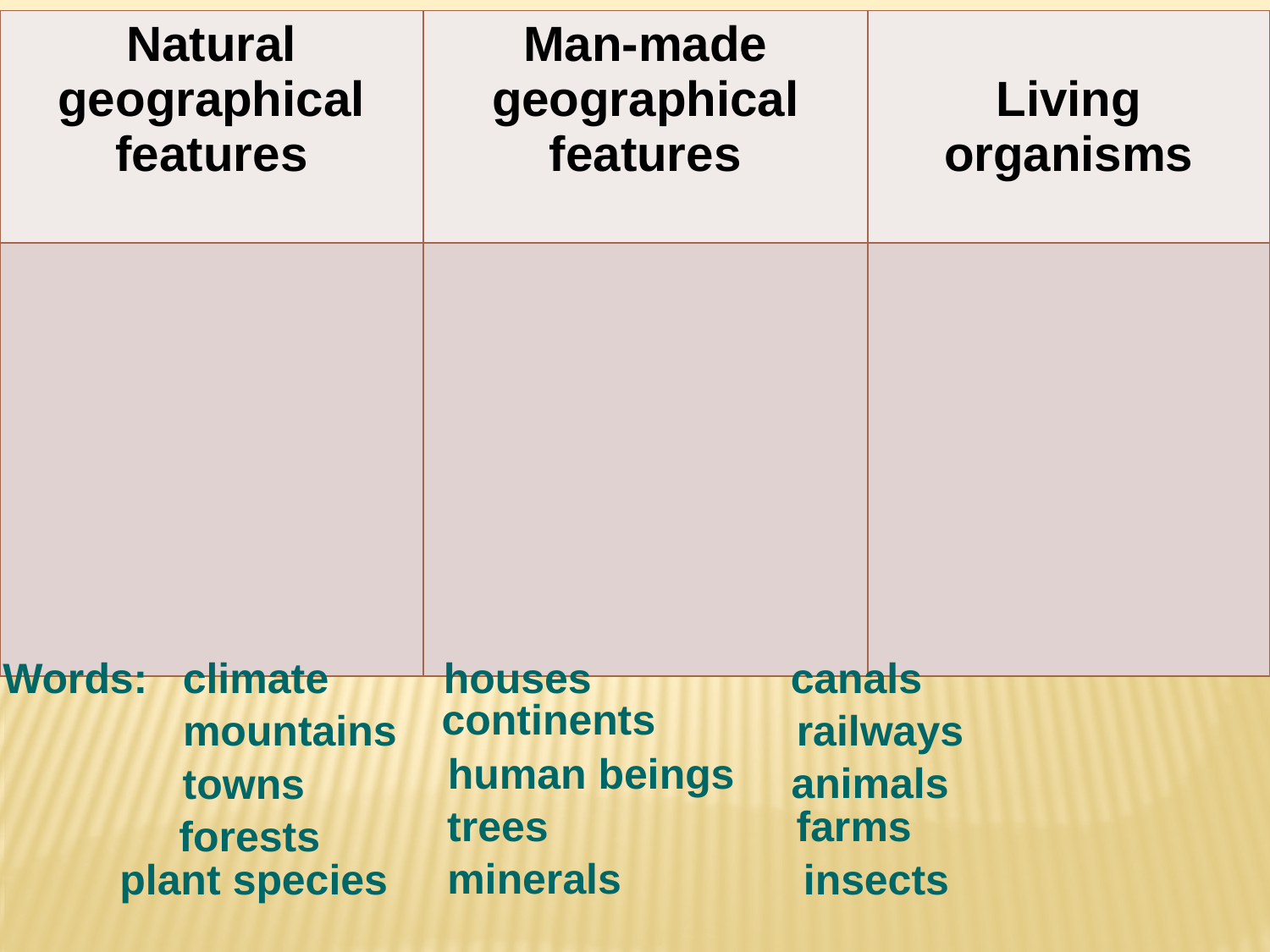

| Natural geographical features | Man-made geographical features | Living organisms |
| --- | --- | --- |
|  |  |  |
Words:
climate
houses
canals
continents
mountains
railways
human beings
animals
towns
trees
farms
forests
minerals
plant species
insects